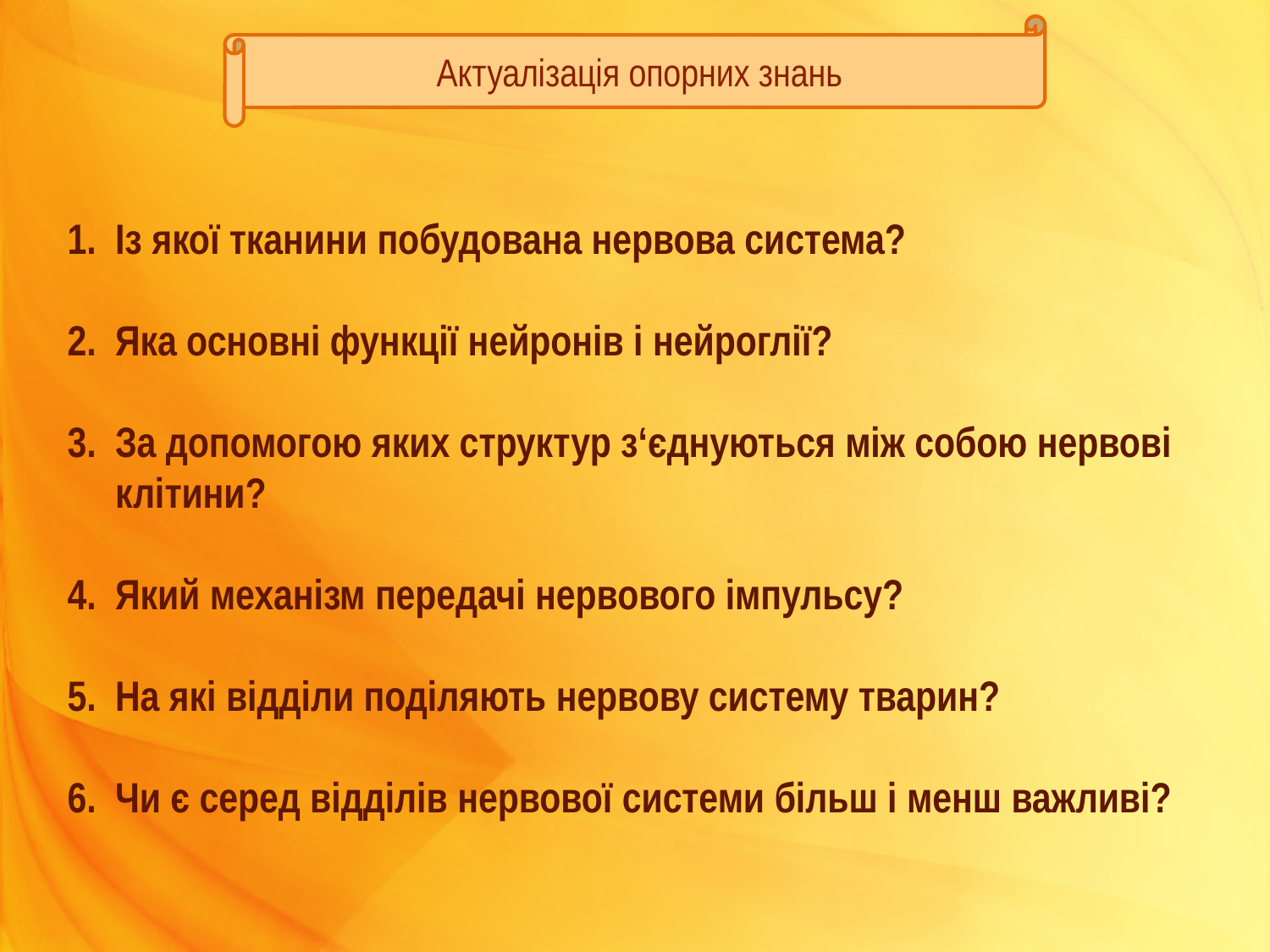

Актуалізація опорних знань
Із якої тканини побудована нервова система?

Яка основні функції нейронів і нейроглії?

За допомогою яких структур з‘єднуються між собою нервові клітини?

Який механізм передачі нервового імпульсу?

На які відділи поділяють нервову систему тварин?

Чи є серед відділів нервової системи більш і менш важливі?